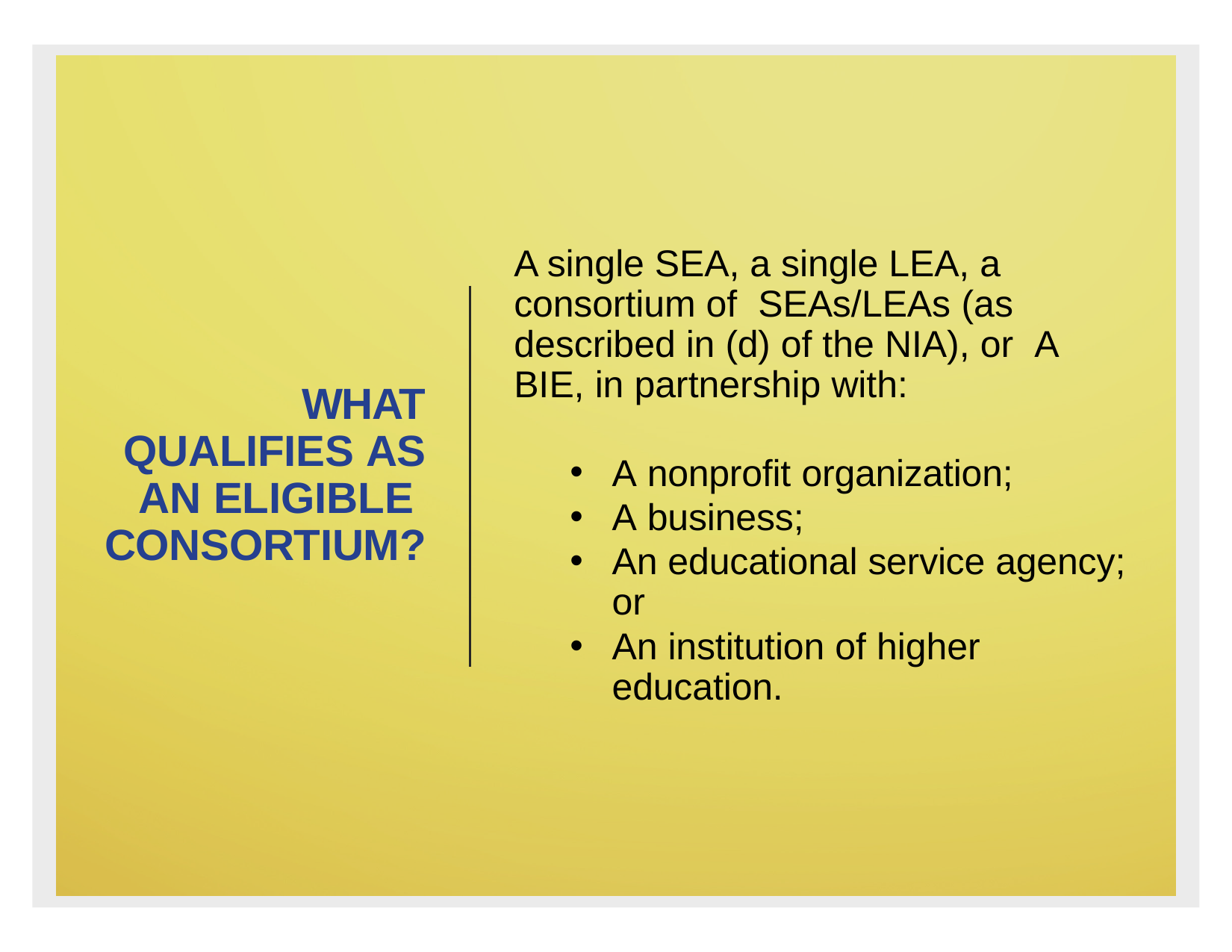

# WHAT QUALIFIES AS AN ELIGIBLE  CONSORTIUM?
A single SEA, a single LEA, a consortium of  SEAs/LEAs (as described in (d) of the NIA), or  A BIE, in partnership with:

A nonprofit organization;
A business;
An educational service agency; or
An institution of higher education.